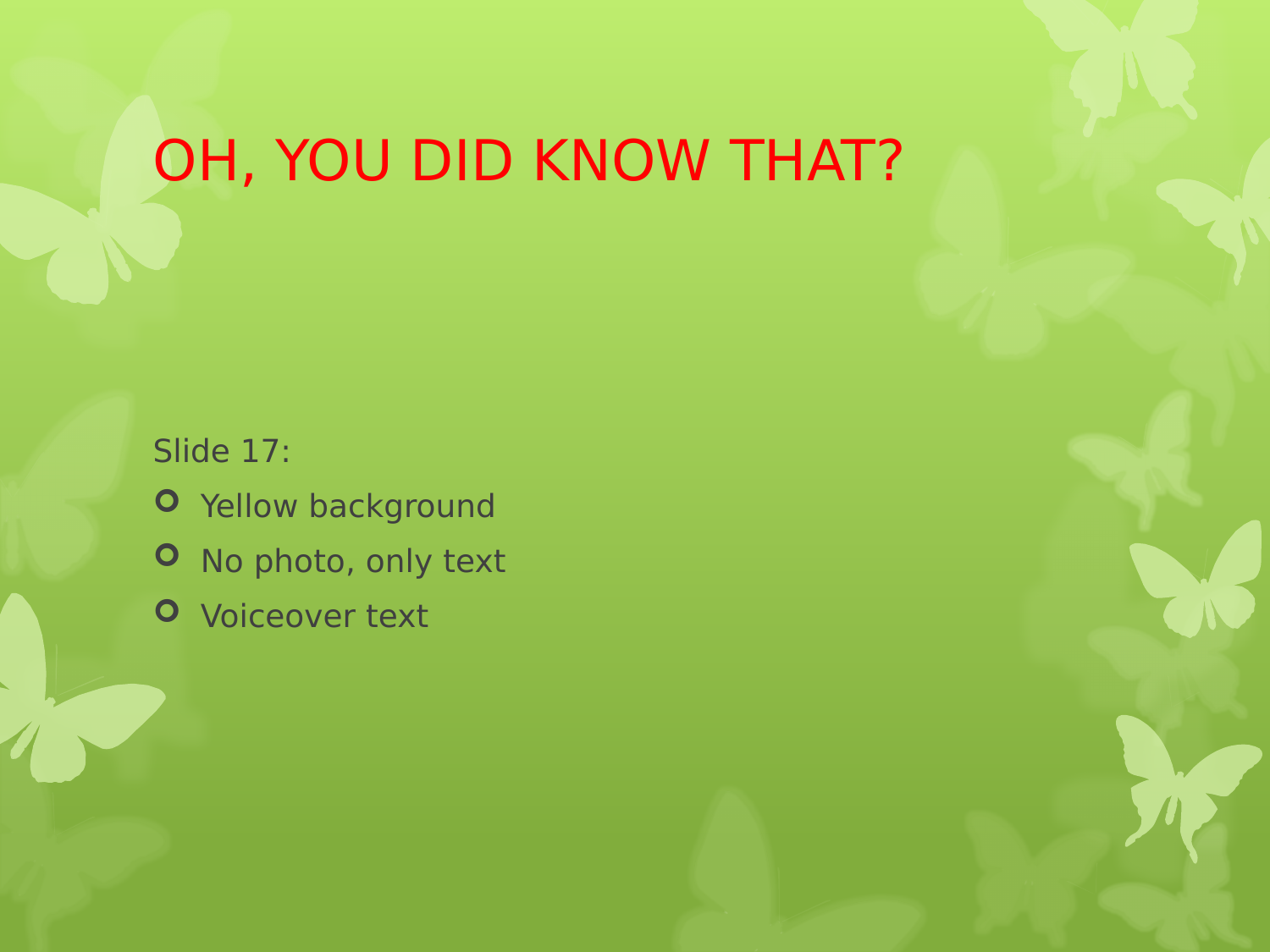

# OH, YOU DID KNOW THAT?
Slide 17:
Yellow background
No photo, only text
Voiceover text